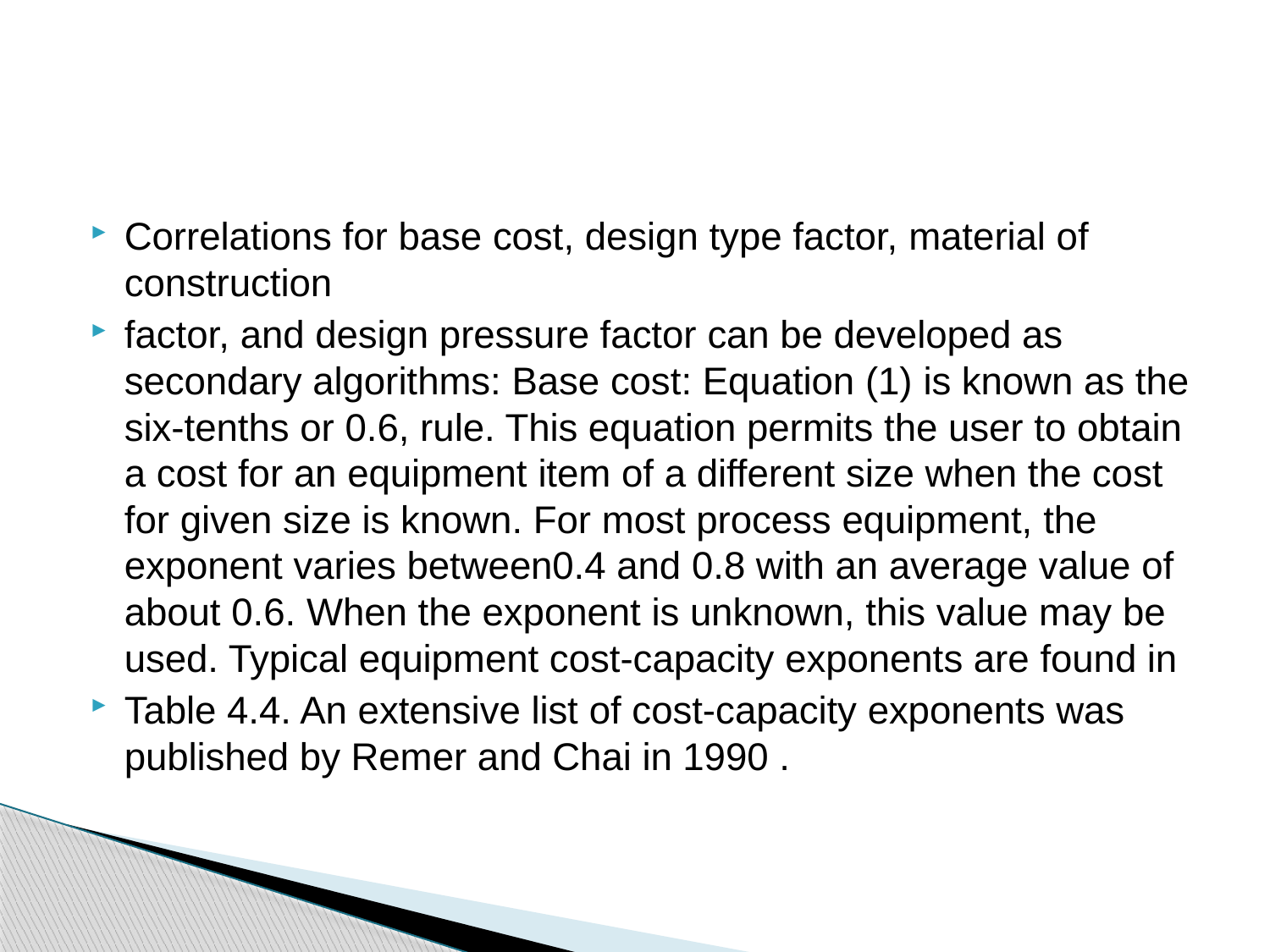

Correlations for base cost, design type factor, material of construction
factor, and design pressure factor can be developed as secondary algorithms: Base cost: Equation (1) is known as the six-tenths or 0.6, rule. This equation permits the user to obtain a cost for an equipment item of a different size when the cost for given size is known. For most process equipment, the exponent varies between0.4 and 0.8 with an average value of about 0.6. When the exponent is unknown, this value may be used. Typical equipment cost-capacity exponents are found in
Table 4.4. An extensive list of cost-capacity exponents was published by Remer and Chai in 1990 .